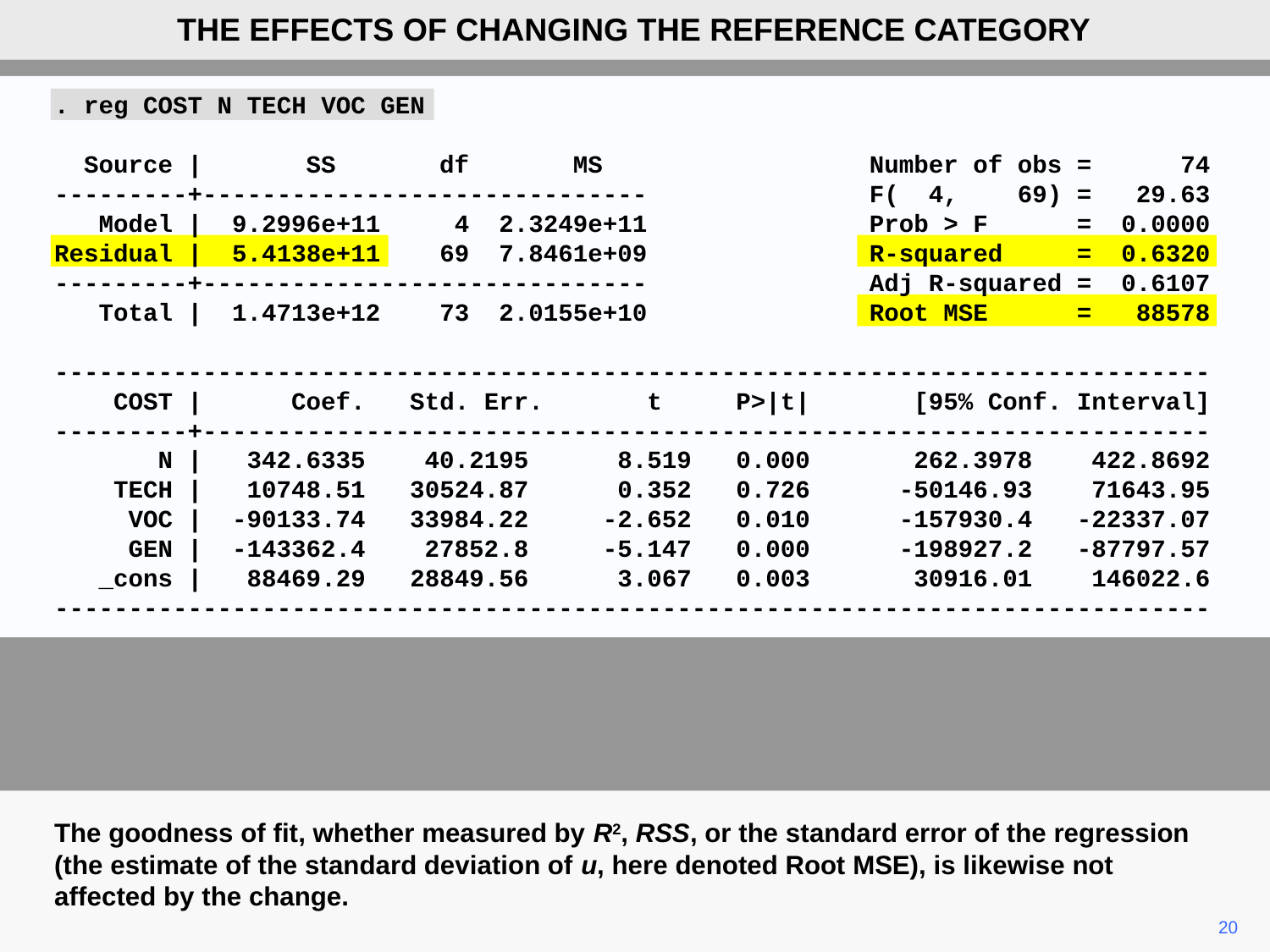

THE EFFECTS OF CHANGING THE REFERENCE CATEGORY

. reg COST N TECH VOC GEN

  Source |       SS       df       MS                  Number of obs =      74
---------+------------------------------               F(  4,    69) =   29.63
   Model |  9.2996e+11     4  2.3249e+11               Prob > F      =  0.0000
Residual |  5.4138e+11    69  7.8461e+09               R-squared     =  0.6320
---------+------------------------------               Adj R-squared =  0.6107
   Total |  1.4713e+12    73  2.0155e+10               Root MSE      =   88578

------------------------------------------------------------------------------
    COST |      Coef.   Std. Err.       t     P>|t|       [95% Conf. Interval]
---------+--------------------------------------------------------------------
       N |   342.6335    40.2195      8.519   0.000       262.3978    422.8692
    TECH |   10748.51   30524.87      0.352   0.726      -50146.93    71643.95
     VOC |  -90133.74   33984.22     -2.652   0.010      -157930.4   -22337.07
     GEN |  -143362.4    27852.8     -5.147   0.000      -198927.2   -87797.57
   _cons |   88469.29   28849.56      3.067   0.003       30916.01    146022.6
------------------------------------------------------------------------------

The goodness of fit, whether measured by R2, RSS, or the standard error of the regression (the estimate of the standard deviation of u, here denoted Root MSE), is likewise not affected by the change.
20